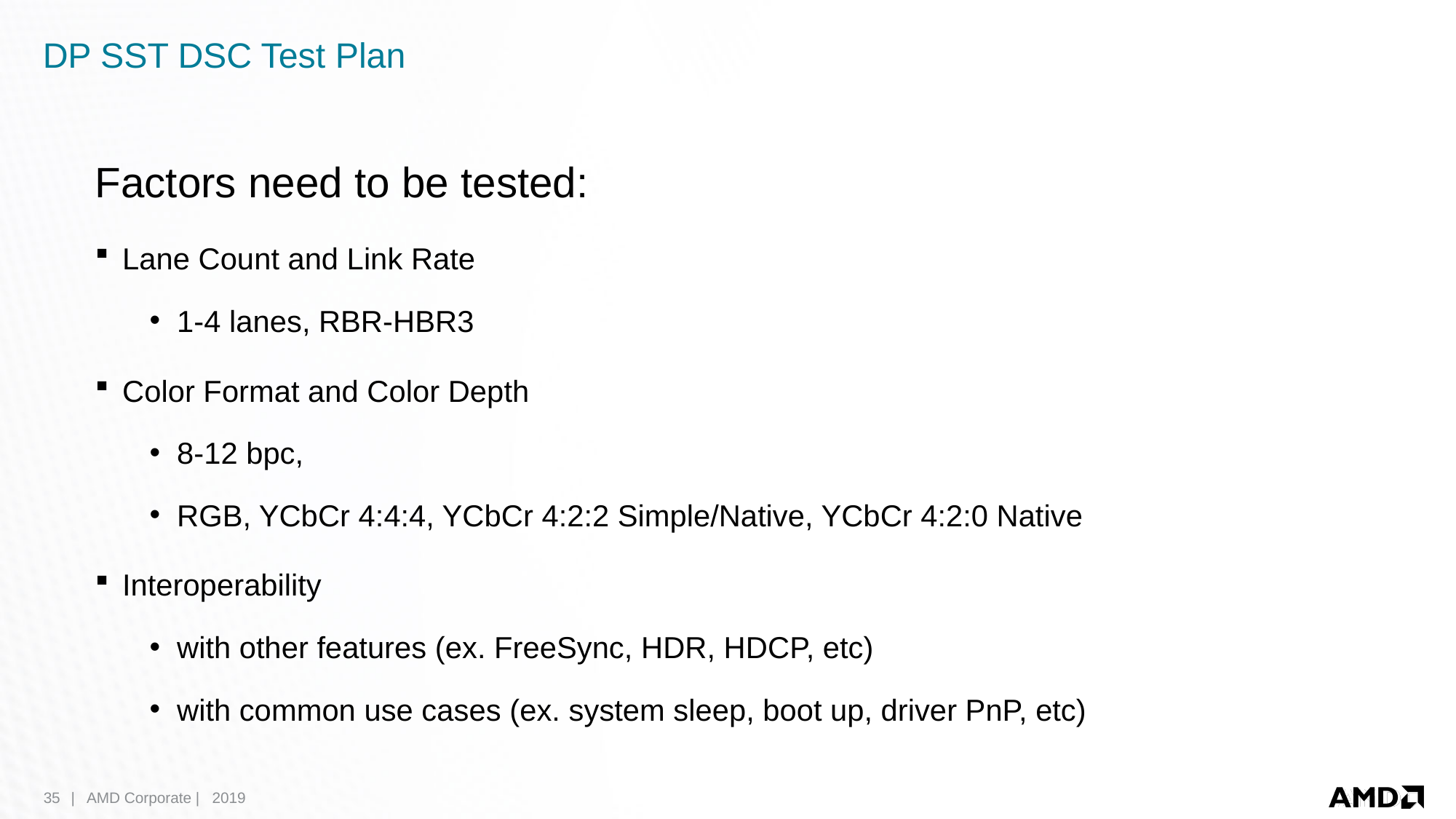

# DP SST DSC Test Plan
Factors need to be tested:
Lane Count and Link Rate
1-4 lanes, RBR-HBR3
Color Format and Color Depth
8-12 bpc,
RGB, YCbCr 4:4:4, YCbCr 4:2:2 Simple/Native, YCbCr 4:2:0 Native
Interoperability
with other features (ex. FreeSync, HDR, HDCP, etc)
with common use cases (ex. system sleep, boot up, driver PnP, etc)
35
|   AMD Corporate |   2019